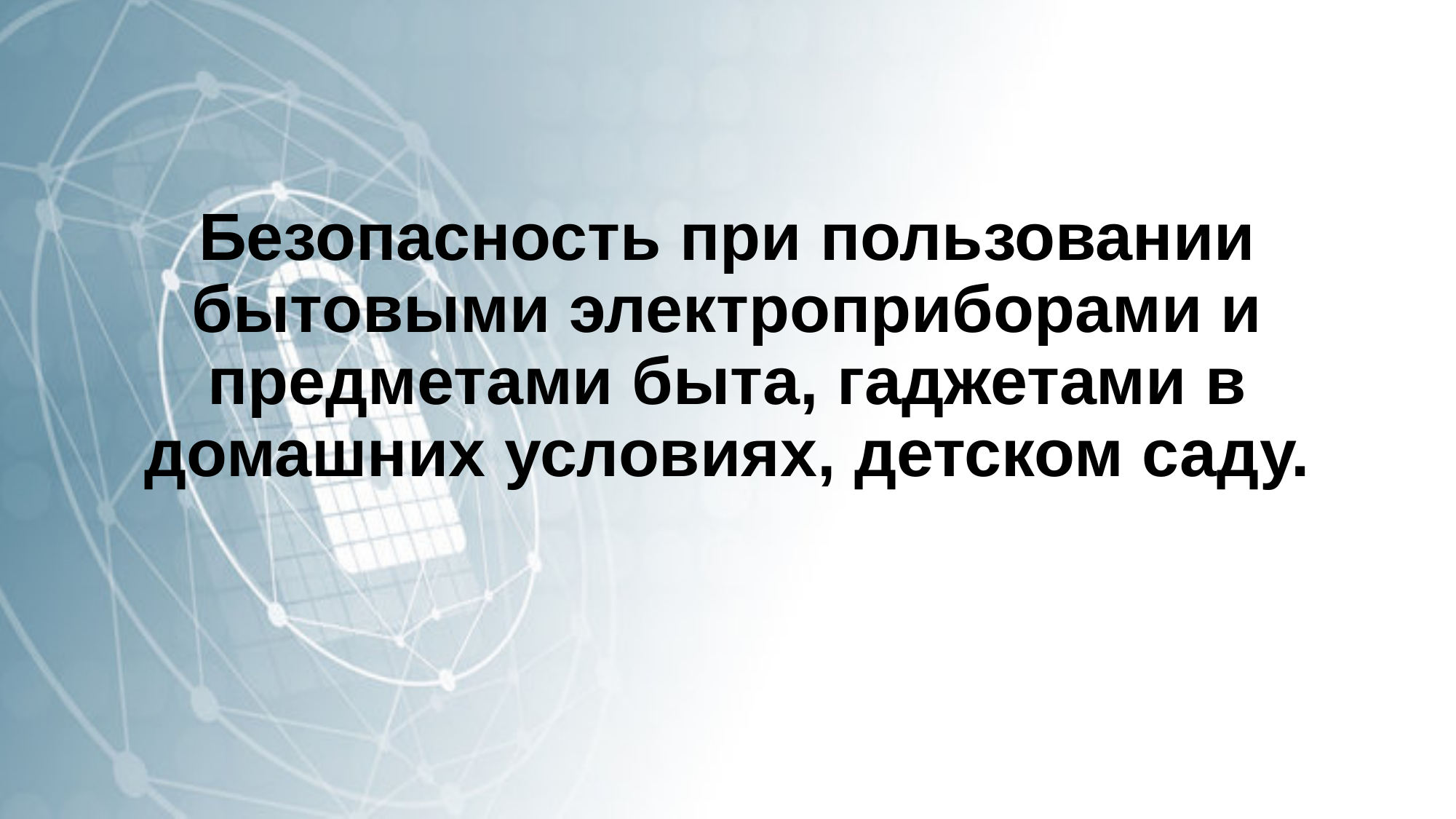

# Безопасность при пользовании бытовыми электроприборами и предметами быта, гаджетами в домашних условиях, детском саду.